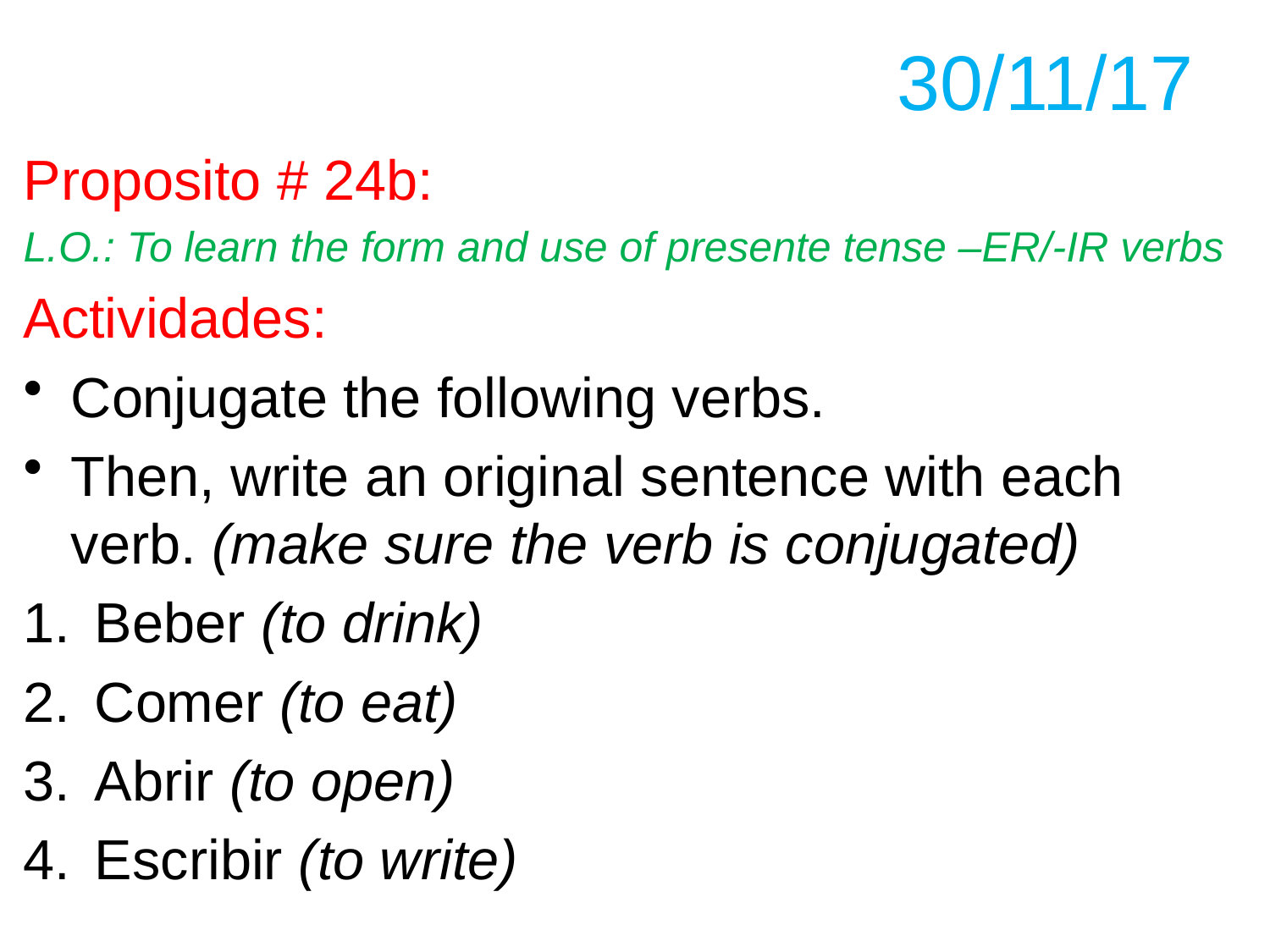

# 30/11/17
Proposito # 24b:
L.O.: To learn the form and use of presente tense –ER/-IR verbs
Actividades:
Conjugate the following verbs.
Then, write an original sentence with each verb. (make sure the verb is conjugated)
Beber (to drink)
Comer (to eat)
Abrir (to open)
Escribir (to write)